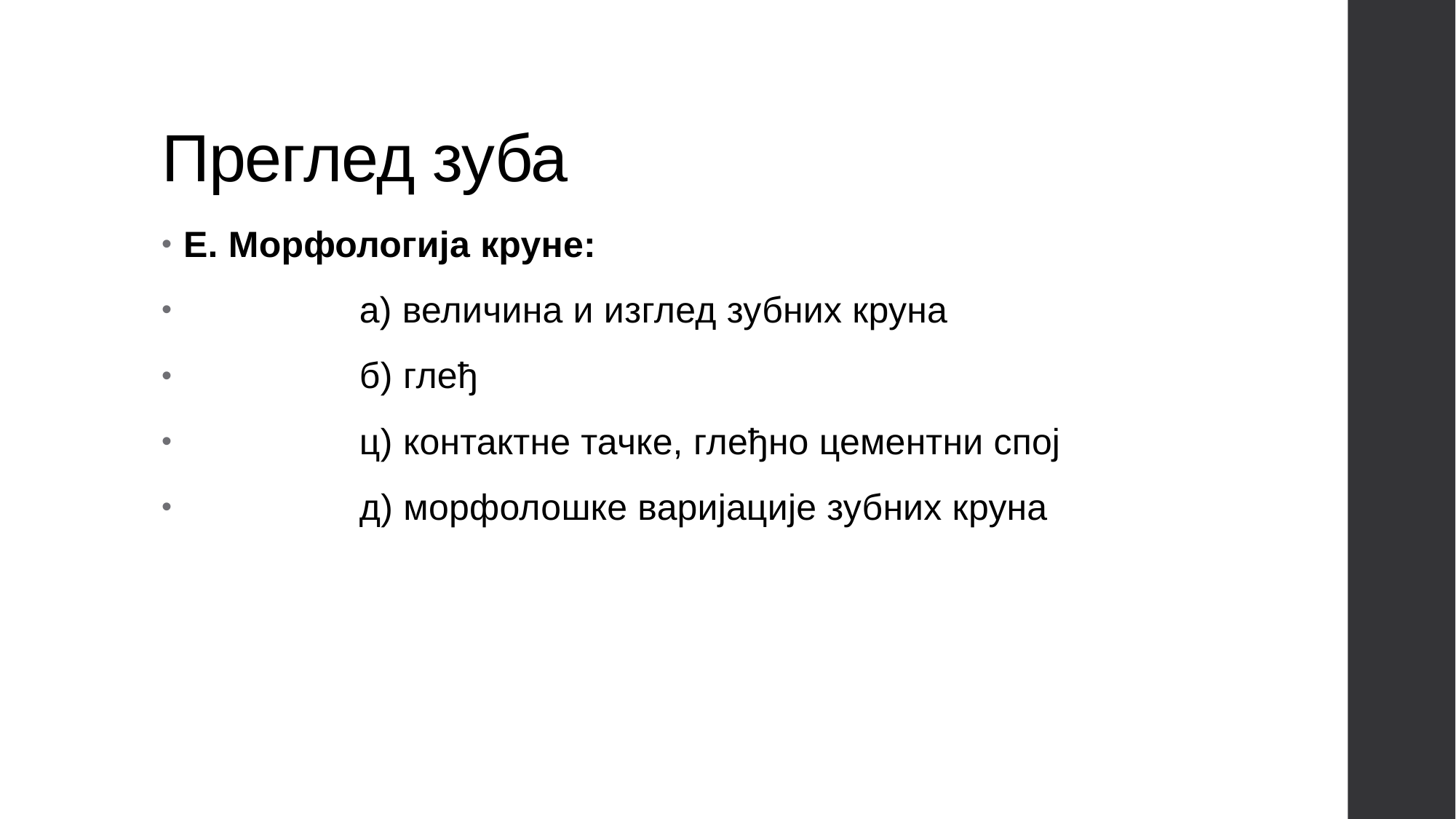

# Преглед зуба
Е. Морфологија круне:
                 а) величина и изглед зубних круна
                 б) глеђ
                 ц) контактне тачке, глеђно цементни спој
                 д) морфолошке варијације зубних круна